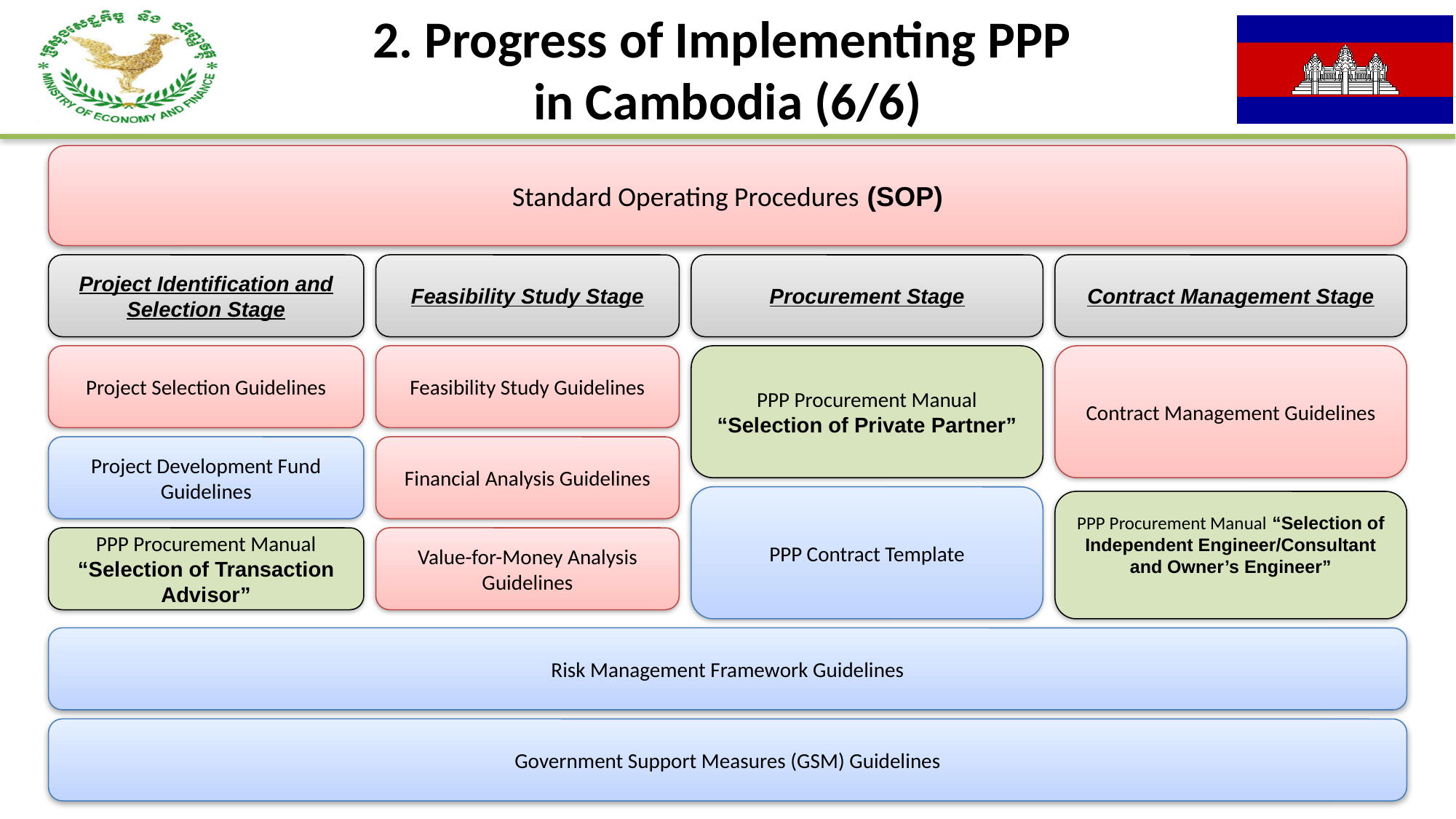

# 2. Progress of Implementing PPP in Cambodia (6/6)
Standard Operating Procedures (SOP)
Project Identification and Selection Stage
Feasibility Study Stage
Procurement Stage
Contract Management Stage
Project Selection Guidelines
Feasibility Study Guidelines
PPP Procurement Manual “Selection of Private Partner”
Contract Management Guidelines
Project Development Fund Guidelines
Financial Analysis Guidelines
PPP Contract Template
PPP Procurement Manual “Selection of Independent Engineer/Consultant and Owner’s Engineer”

PPP Procurement Manual “Selection of Transaction Advisor”

Value-for-Money Analysis Guidelines
Risk Management Framework Guidelines
Government Support Measures (GSM) Guidelines
33